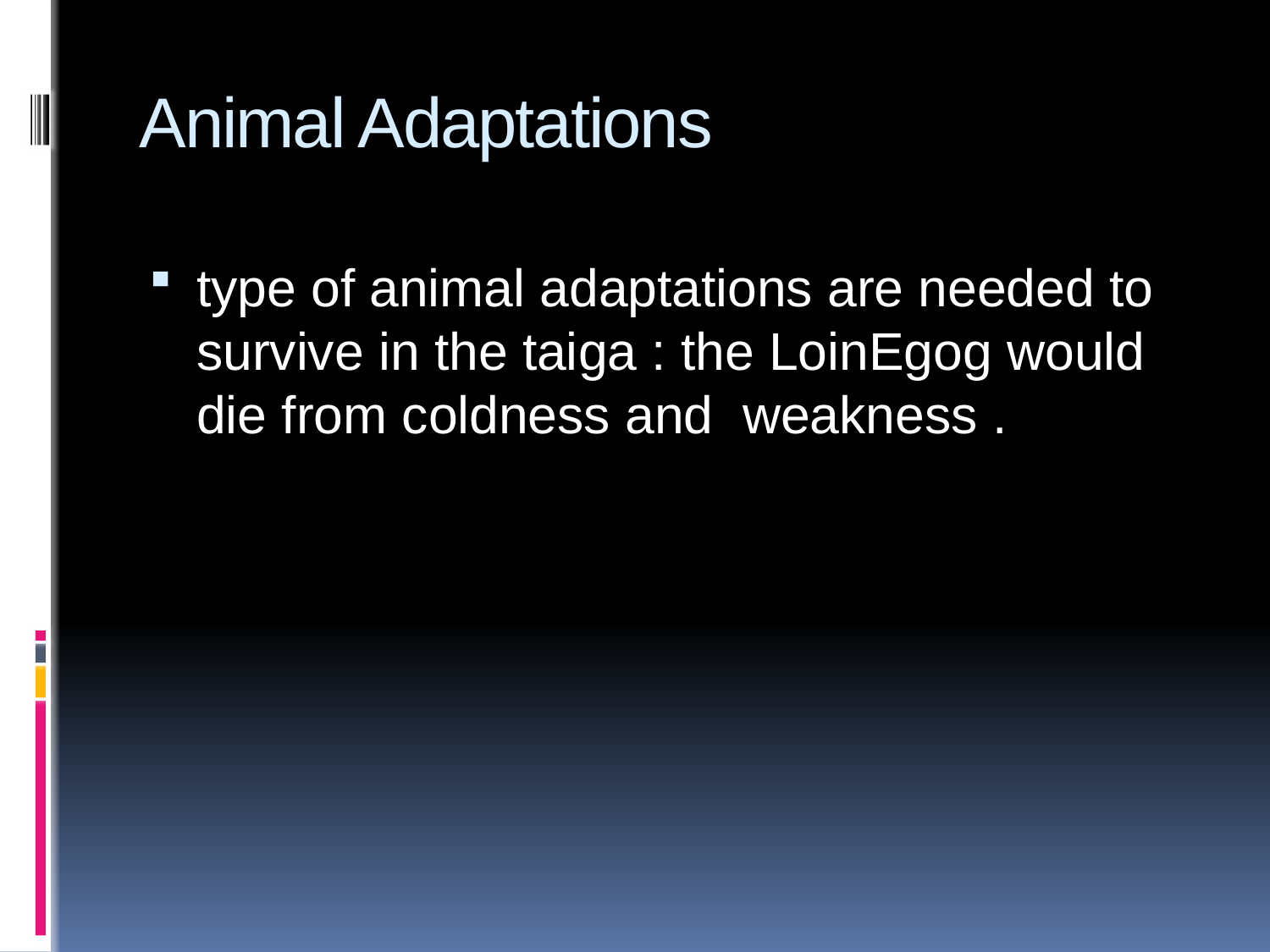

# Animal Adaptations
type of animal adaptations are needed to survive in the taiga : the LoinEgog would die from coldness and  weakness .